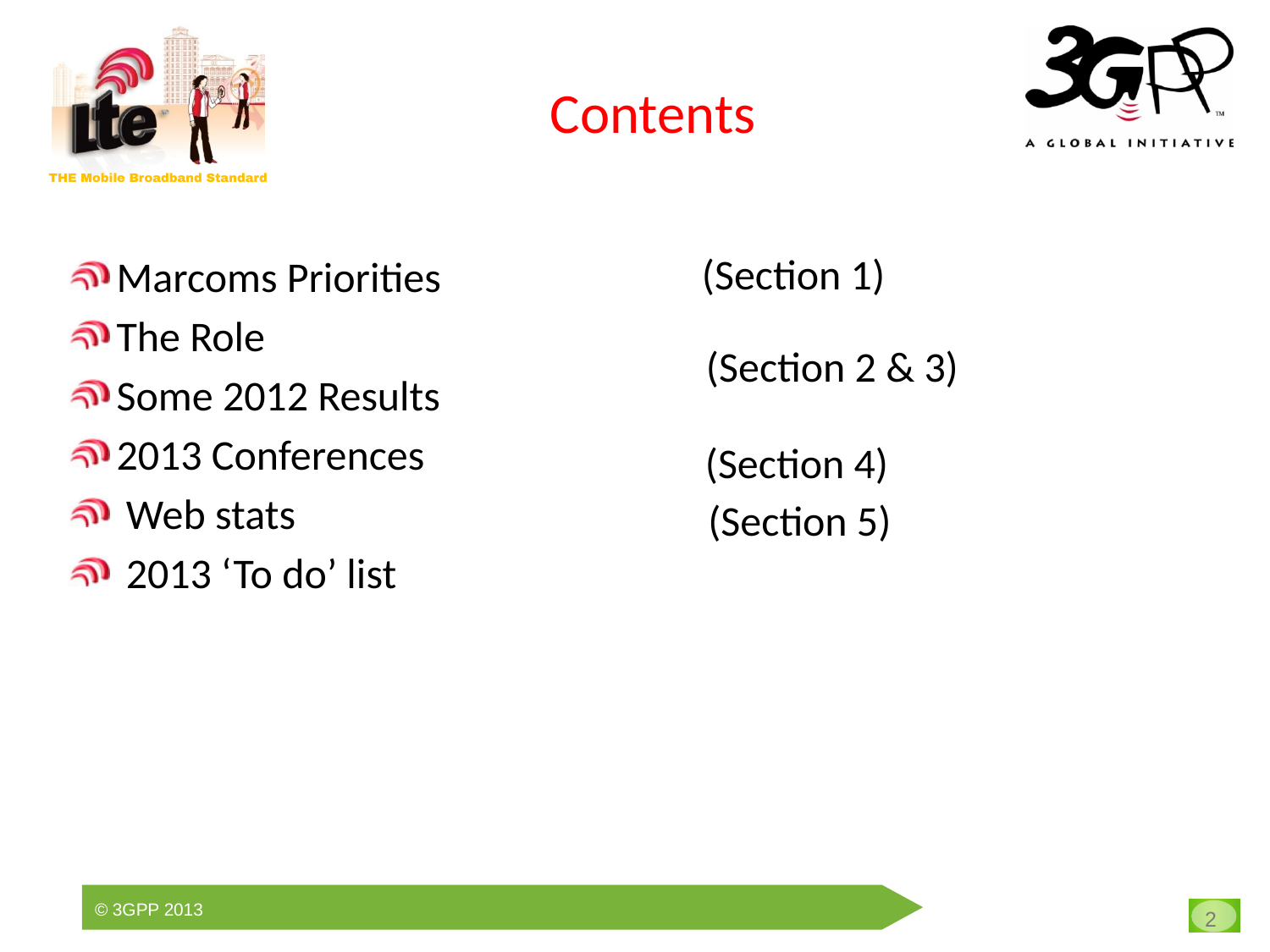

# Contents
(Section 1)
Marcoms Priorities
The Role
Some 2012 Results
2013 Conferences
 Web stats
 2013 ‘To do’ list

(Section 2 & 3)
(Section 4)
(Section 5)